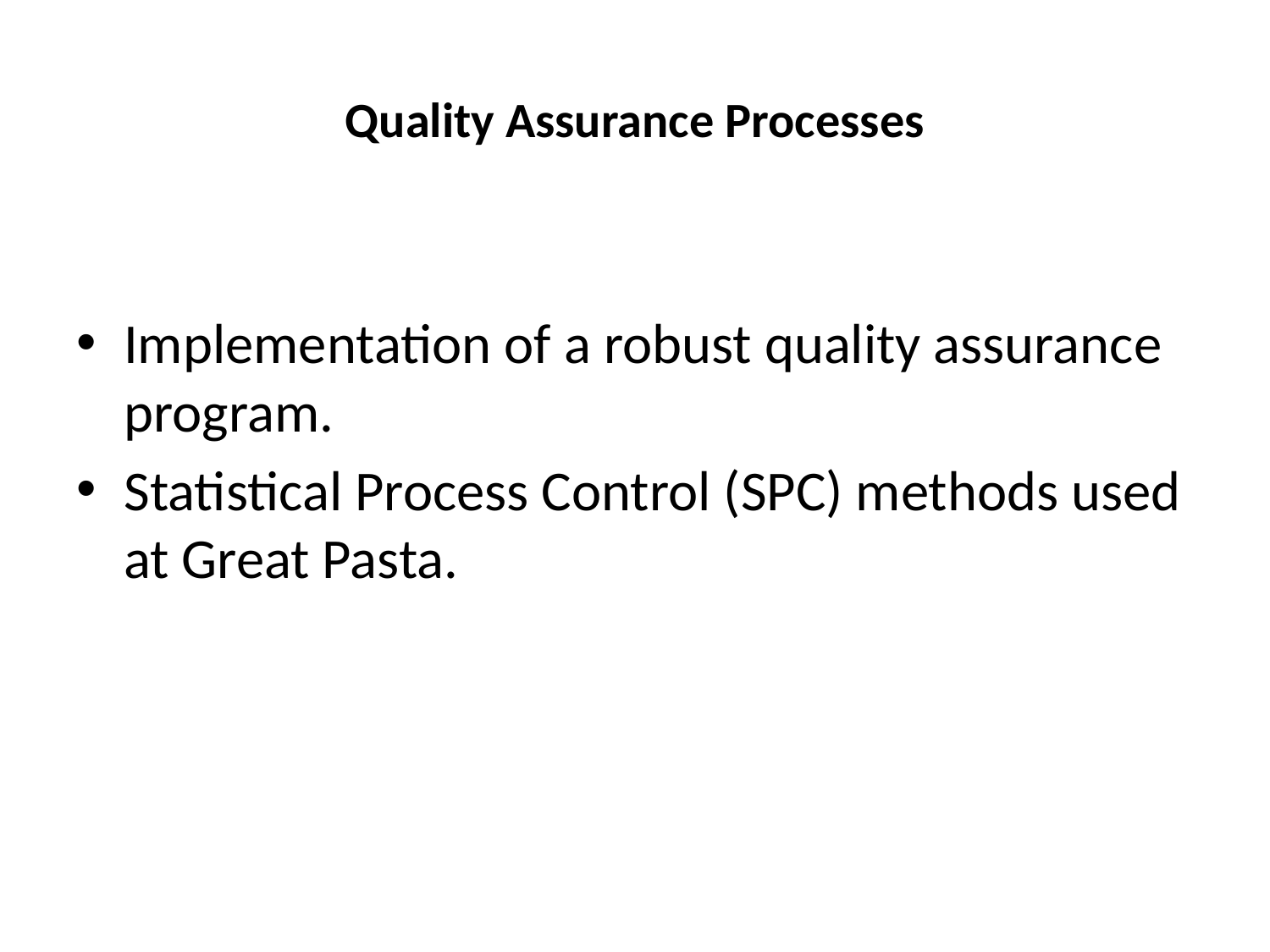

# Quality Assurance Processes

Implementation of a robust quality assurance program.
Statistical Process Control (SPC) methods used at Great Pasta.